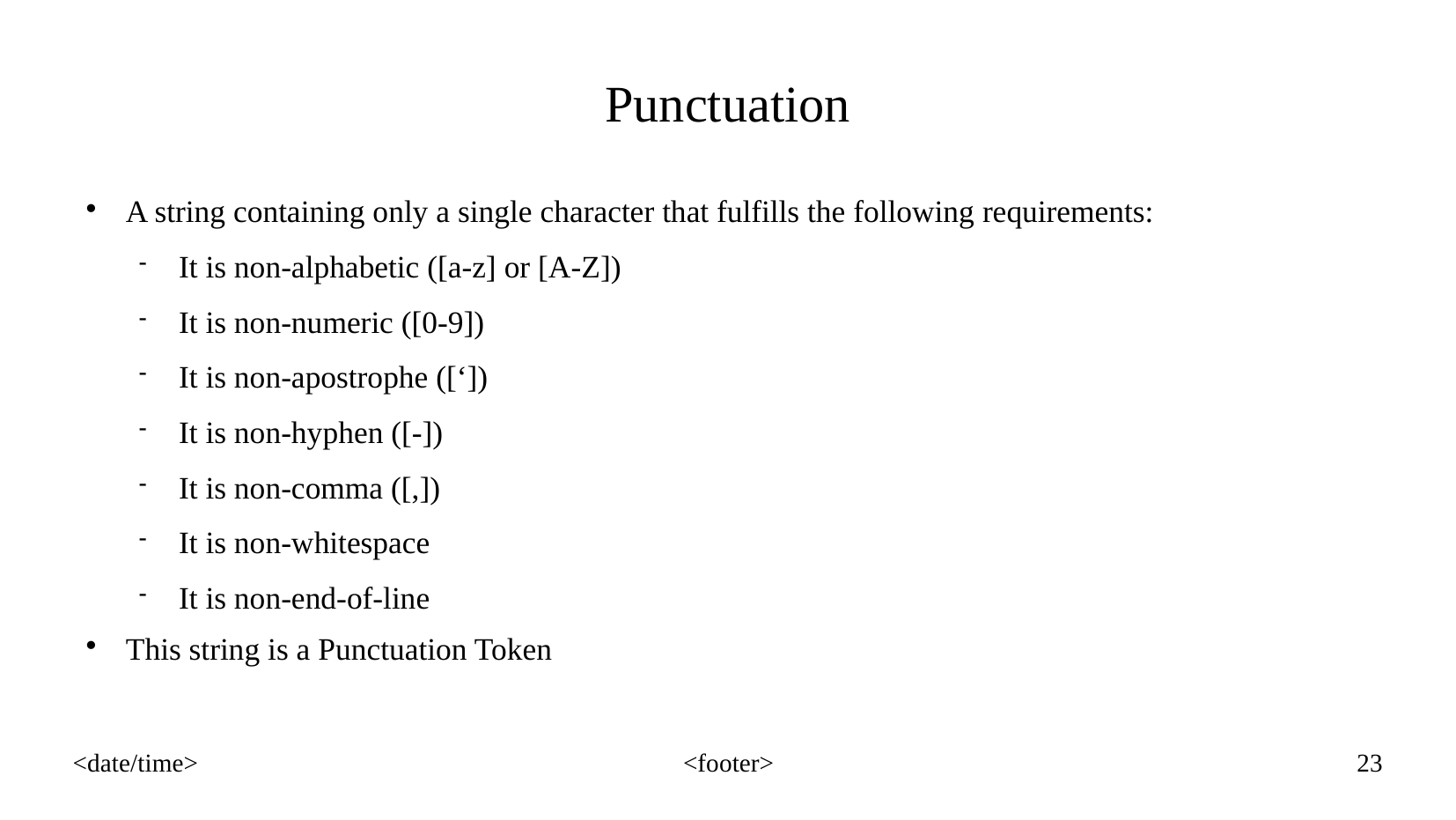

Punctuation
A string containing only a single character that fulfills the following requirements:
It is non-alphabetic ([a-z] or [A-Z])
It is non-numeric ([0-9])
It is non-apostrophe ([‘])
It is non-hyphen ([-])
It is non-comma ([,])
It is non-whitespace
It is non-end-of-line
This string is a Punctuation Token